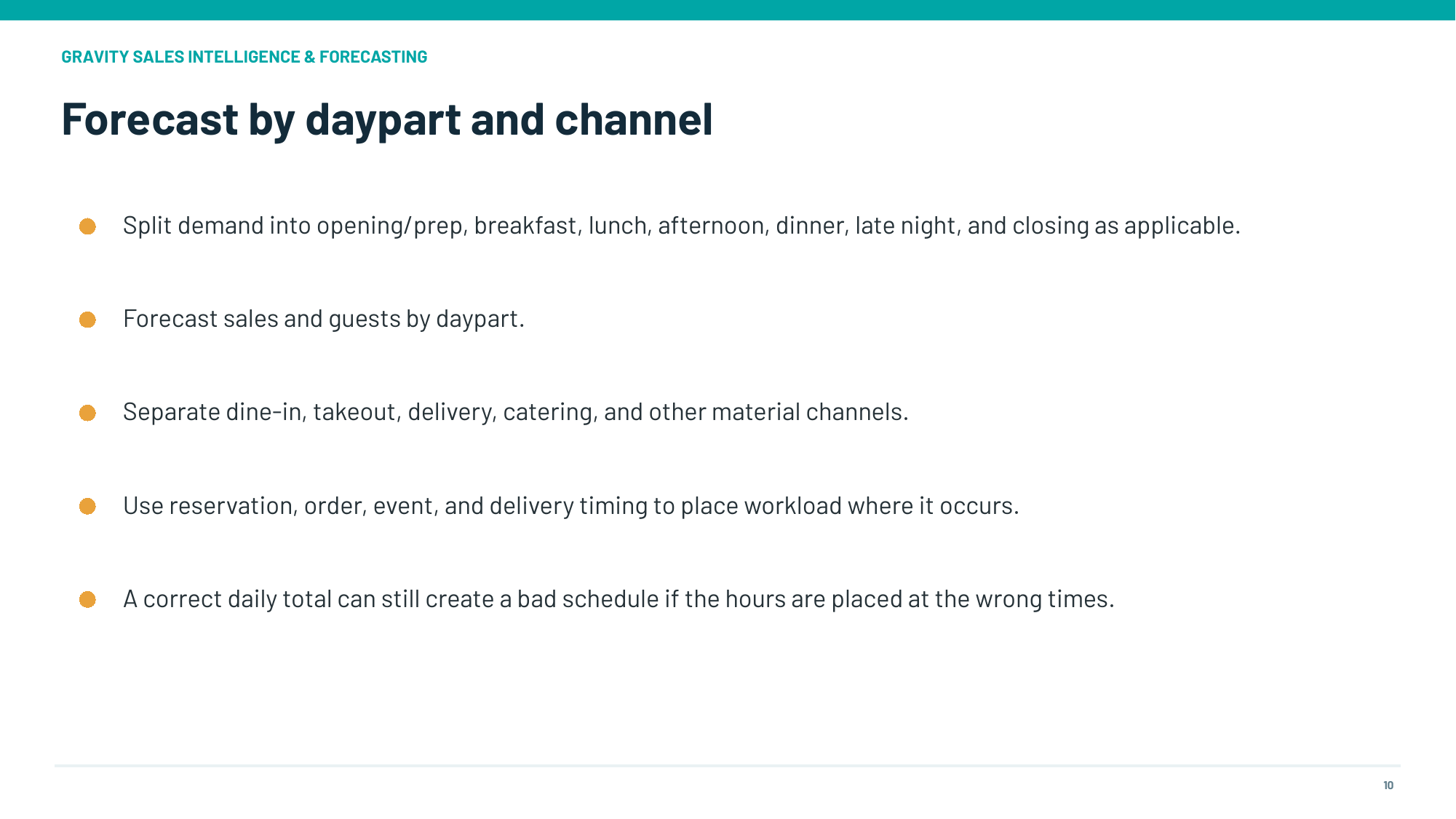

GRAVITY SALES INTELLIGENCE & FORECASTING
Forecast by daypart and channel
Split demand into opening/prep, breakfast, lunch, afternoon, dinner, late night, and closing as applicable.

Forecast sales and guests by daypart.

Separate dine-in, takeout, delivery, catering, and other material channels.

Use reservation, order, event, and delivery timing to place workload where it occurs.

A correct daily total can still create a bad schedule if the hours are placed at the wrong times.

10